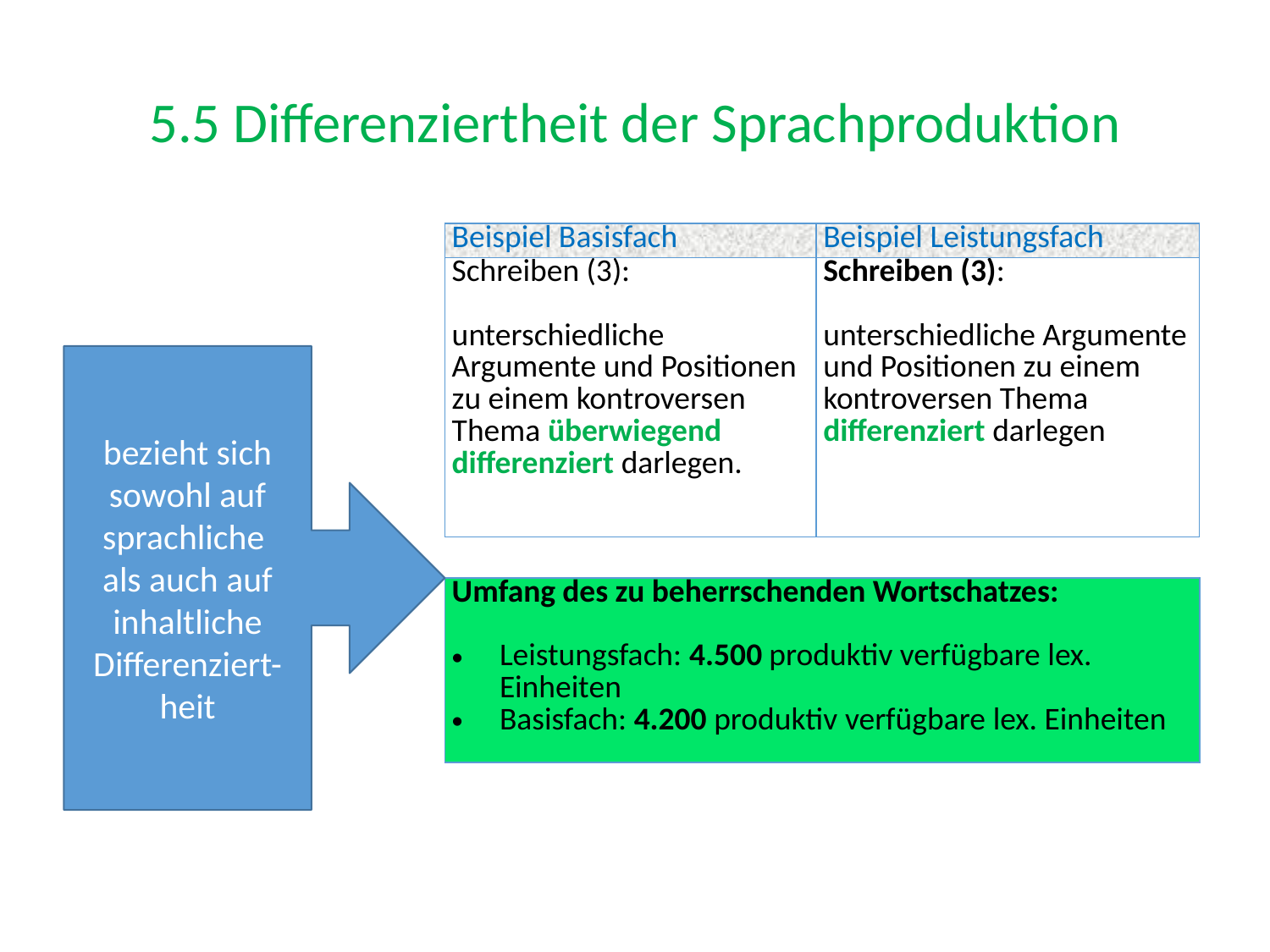

# 5.5 Differenziertheit der Sprachproduktion
| Beispiel Basisfach | Beispiel Leistungsfach |
| --- | --- |
| Schreiben (3): unterschiedliche Argumente und Positionen zu einem kontroversen Thema überwiegend differenziert darlegen. | Schreiben (3): unterschiedliche Argumente und Positionen zu einem kontroversen Thema differenziert darlegen |
bezieht sich sowohl auf sprachliche
als auch auf inhaltliche Differenziert-heit
| Umfang des zu beherrschenden Wortschatzes: Leistungsfach: 4.500 produktiv verfügbare lex. Einheiten Basisfach: 4.200 produktiv verfügbare lex. Einheiten |
| --- |